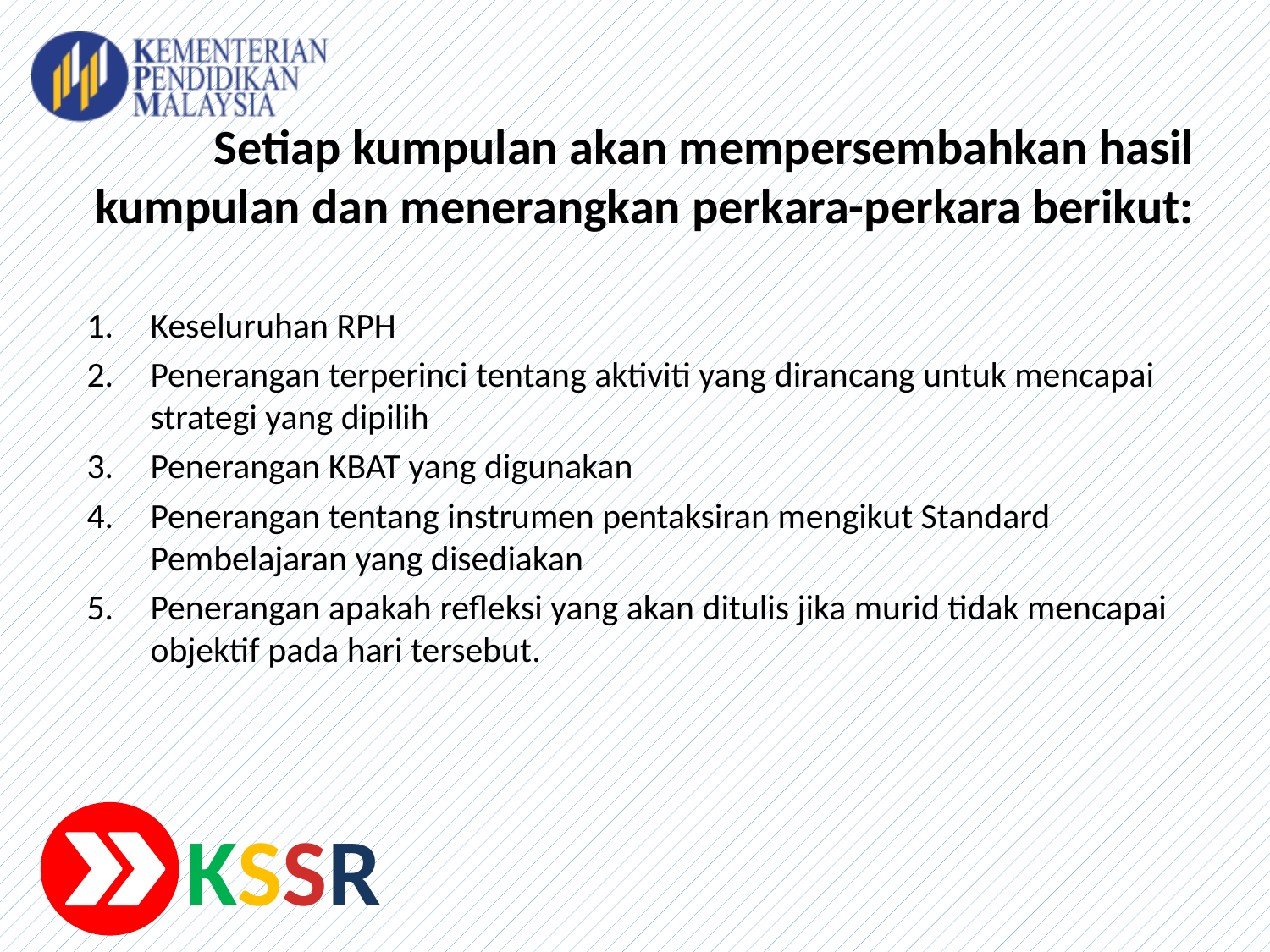

# Setiap kumpulan akan mempersembahkan hasil kumpulan dan menerangkan perkara-perkara berikut:
Keseluruhan RPH
Penerangan terperinci tentang aktiviti yang dirancang untuk mencapai strategi yang dipilih
Penerangan KBAT yang digunakan
Penerangan tentang instrumen pentaksiran mengikut Standard Pembelajaran yang disediakan
Penerangan apakah refleksi yang akan ditulis jika murid tidak mencapai objektif pada hari tersebut.